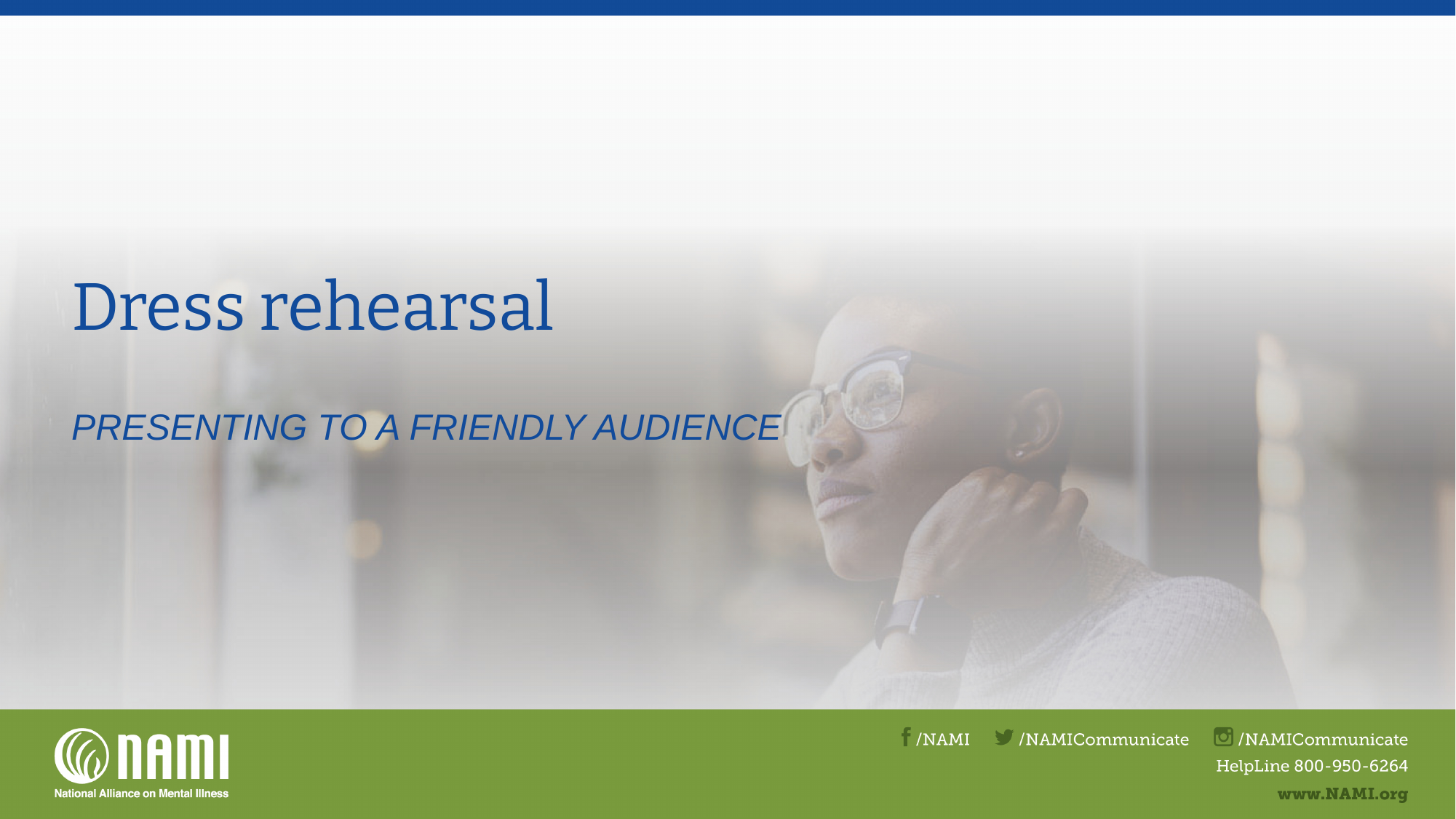

# Dress rehearsal
Presenting to a friendly audience